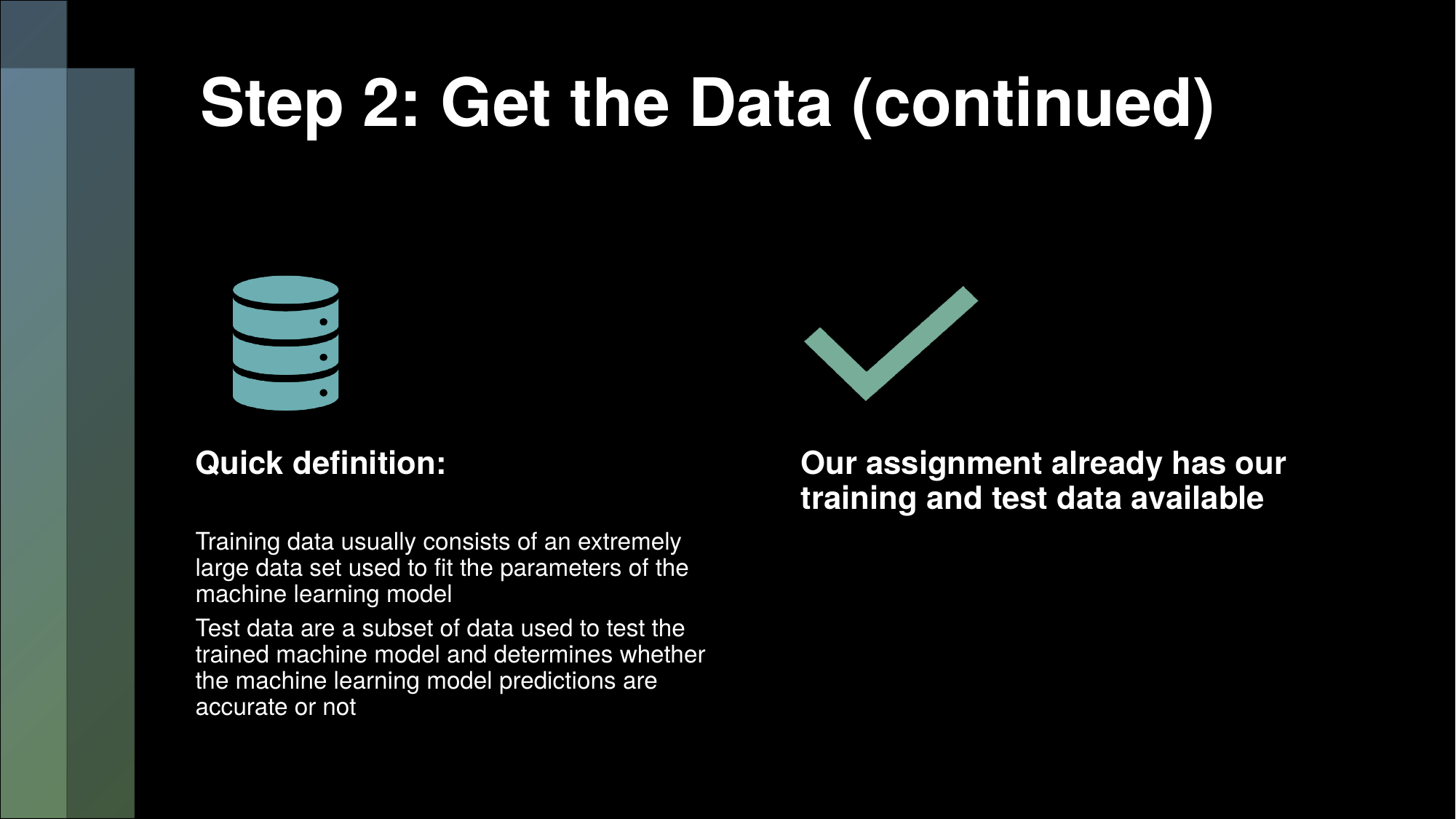

# Step 2: Get the Data (continued)

Quick definition:
Training data usually consists of an extremely large data set used to fit the parameters of the machine learning model
Test data are a subset of data used to test the trained machine model and determines whether the machine learning model predictions are accurate or not
Our assignment already has our training and test data available